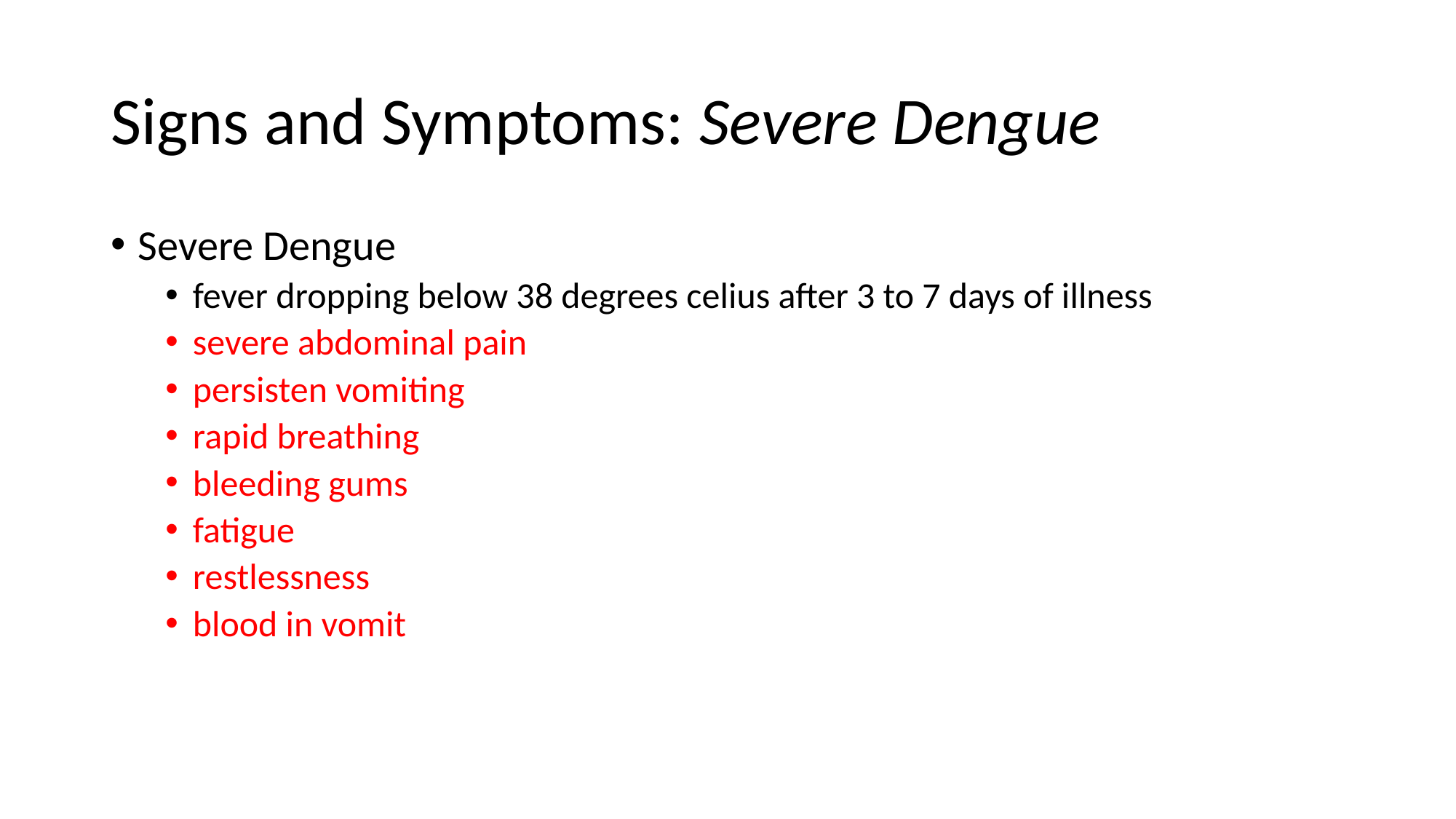

# Signs and Symptoms: Severe Dengue
Severe Dengue
fever dropping below 38 degrees celius after 3 to 7 days of illness
severe abdominal pain
persisten vomiting
rapid breathing
bleeding gums
fatigue
restlessness
blood in vomit